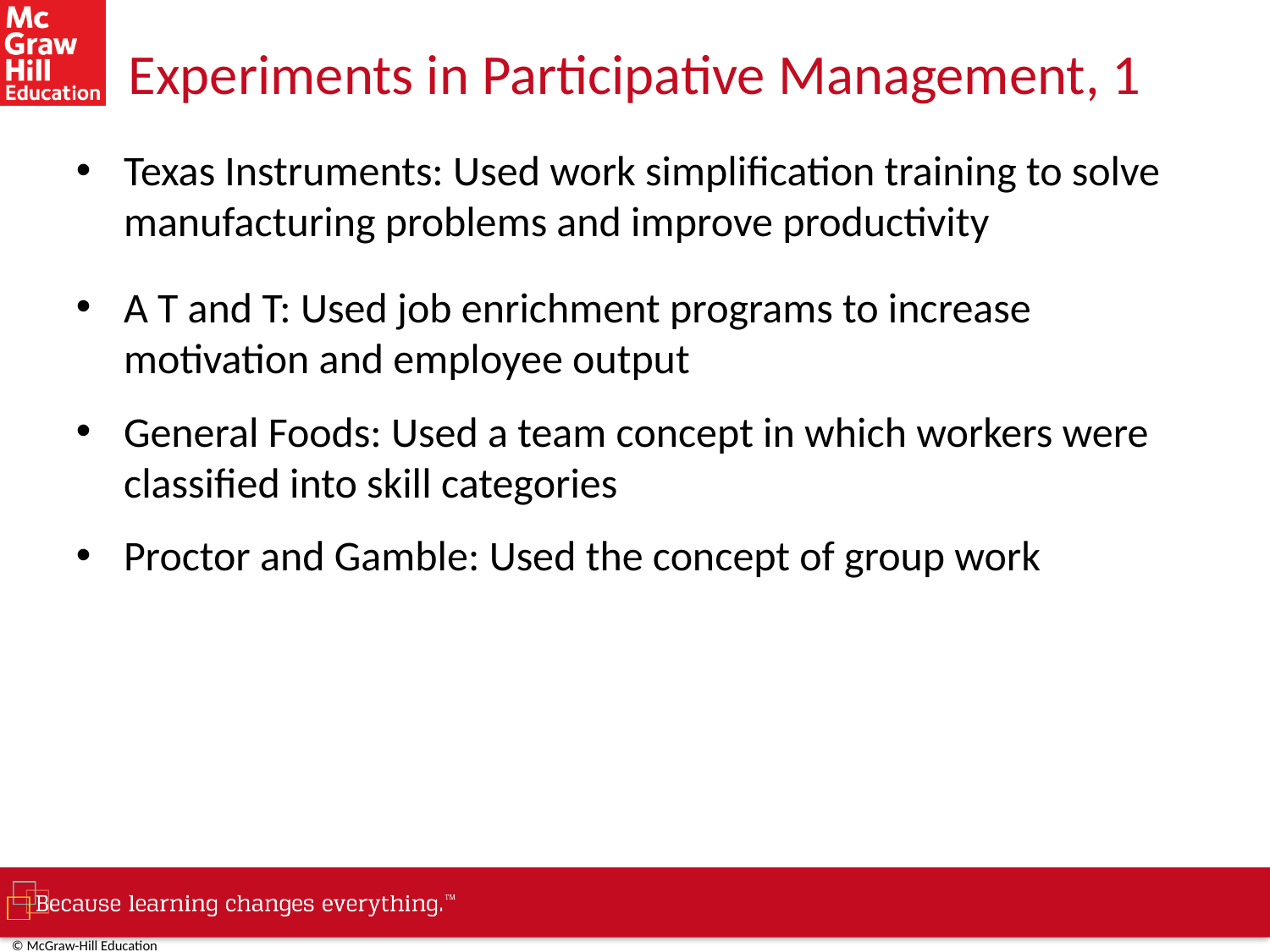

# Experiments in Participative Management, 1
Texas Instruments: Used work simplification training to solve manufacturing problems and improve productivity
A T and T: Used job enrichment programs to increase motivation and employee output
General Foods: Used a team concept in which workers were classified into skill categories
Proctor and Gamble: Used the concept of group work